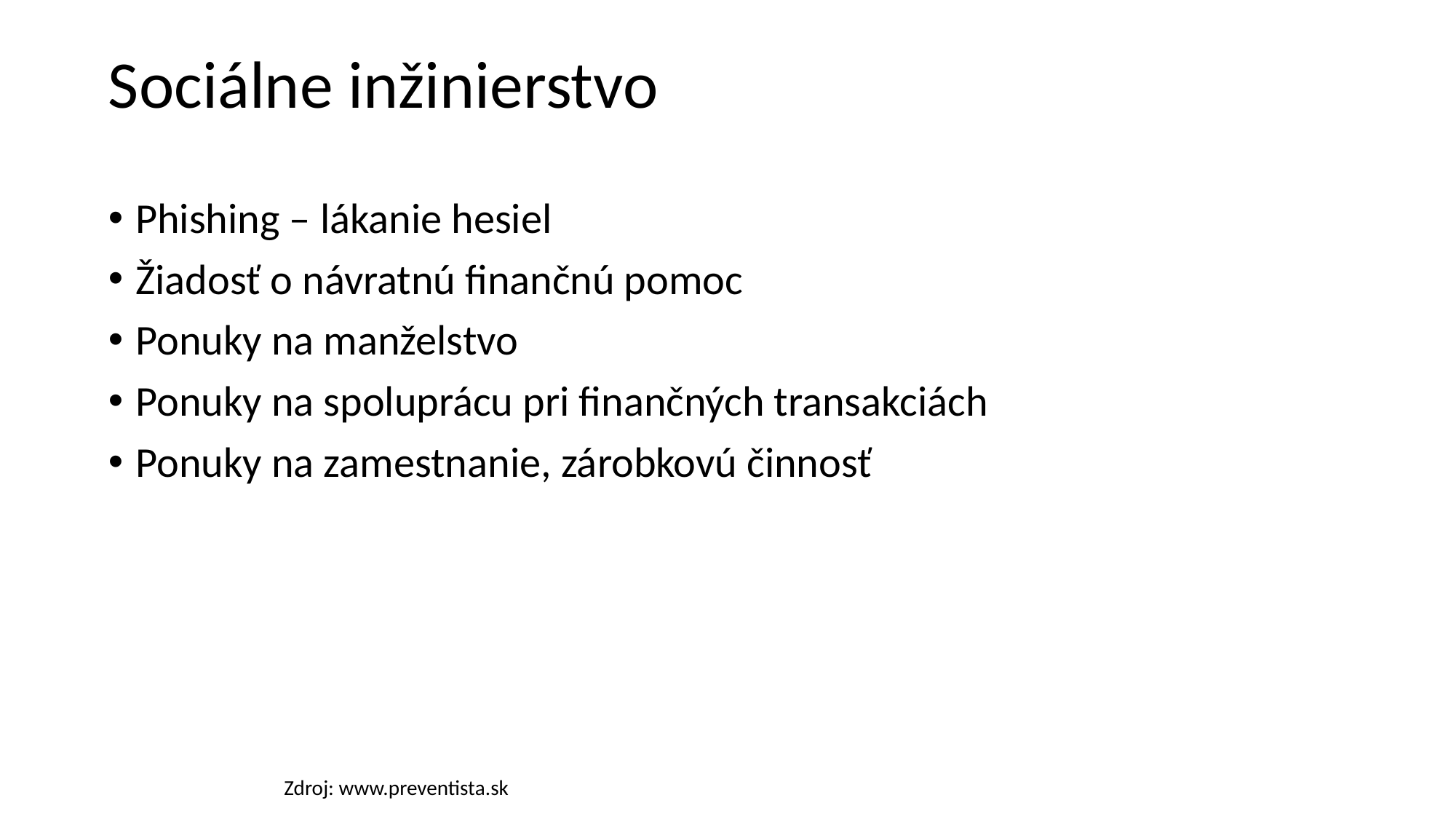

# Sociálne inžinierstvo
Phishing – lákanie hesiel
Žiadosť o návratnú finančnú pomoc
Ponuky na manželstvo
Ponuky na spoluprácu pri finančných transakciách
Ponuky na zamestnanie, zárobkovú činnosť
Zdroj: www.preventista.sk